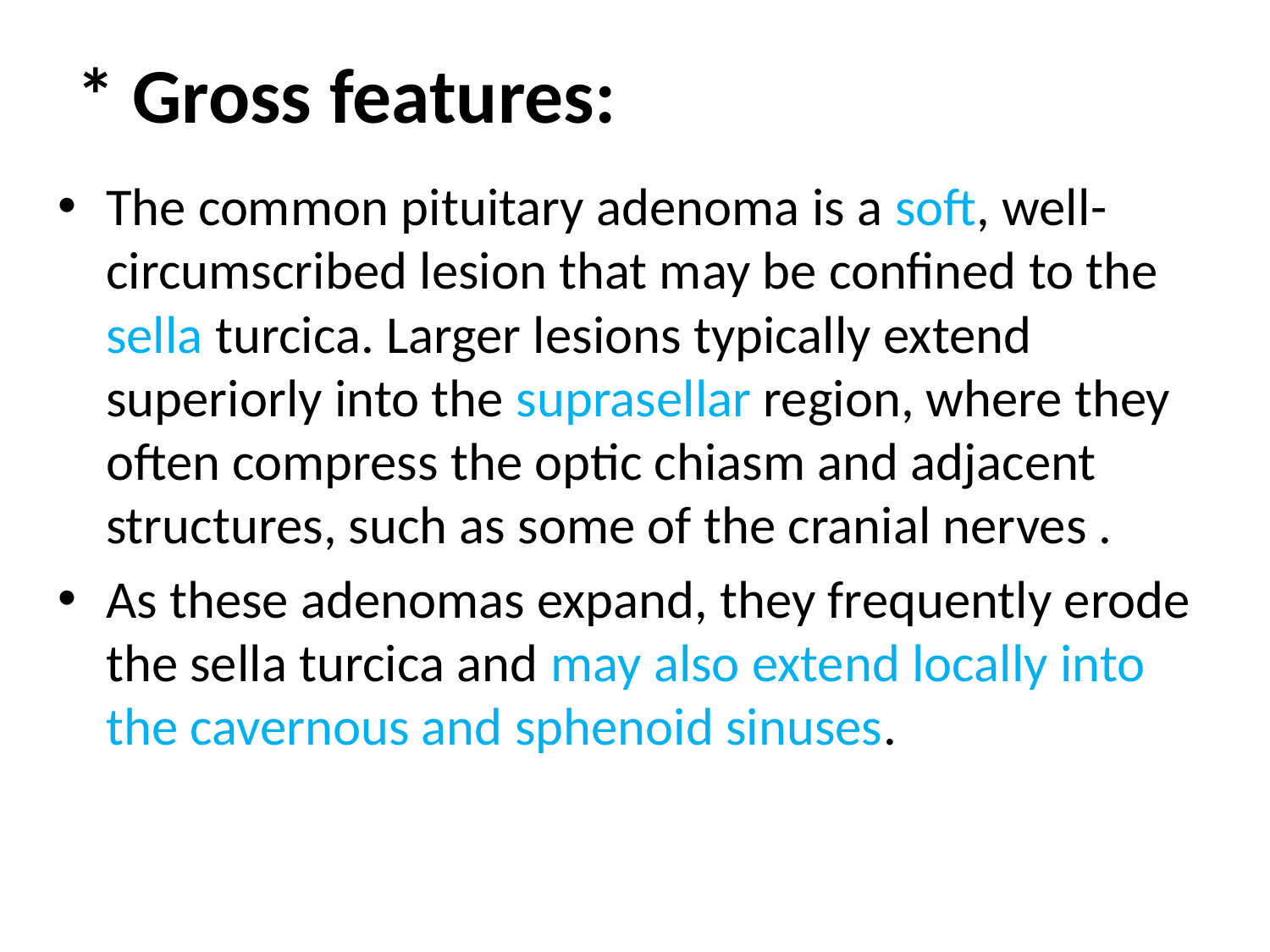

# * Gross features:
The common pituitary adenoma is a soft, well-circumscribed lesion that may be confined to the sella turcica. Larger lesions typically extend superiorly into the suprasellar region, where they often compress the optic chiasm and adjacent structures, such as some of the cranial nerves .
As these adenomas expand, they frequently erode the sella turcica and may also extend locally into the cavernous and sphenoid sinuses.